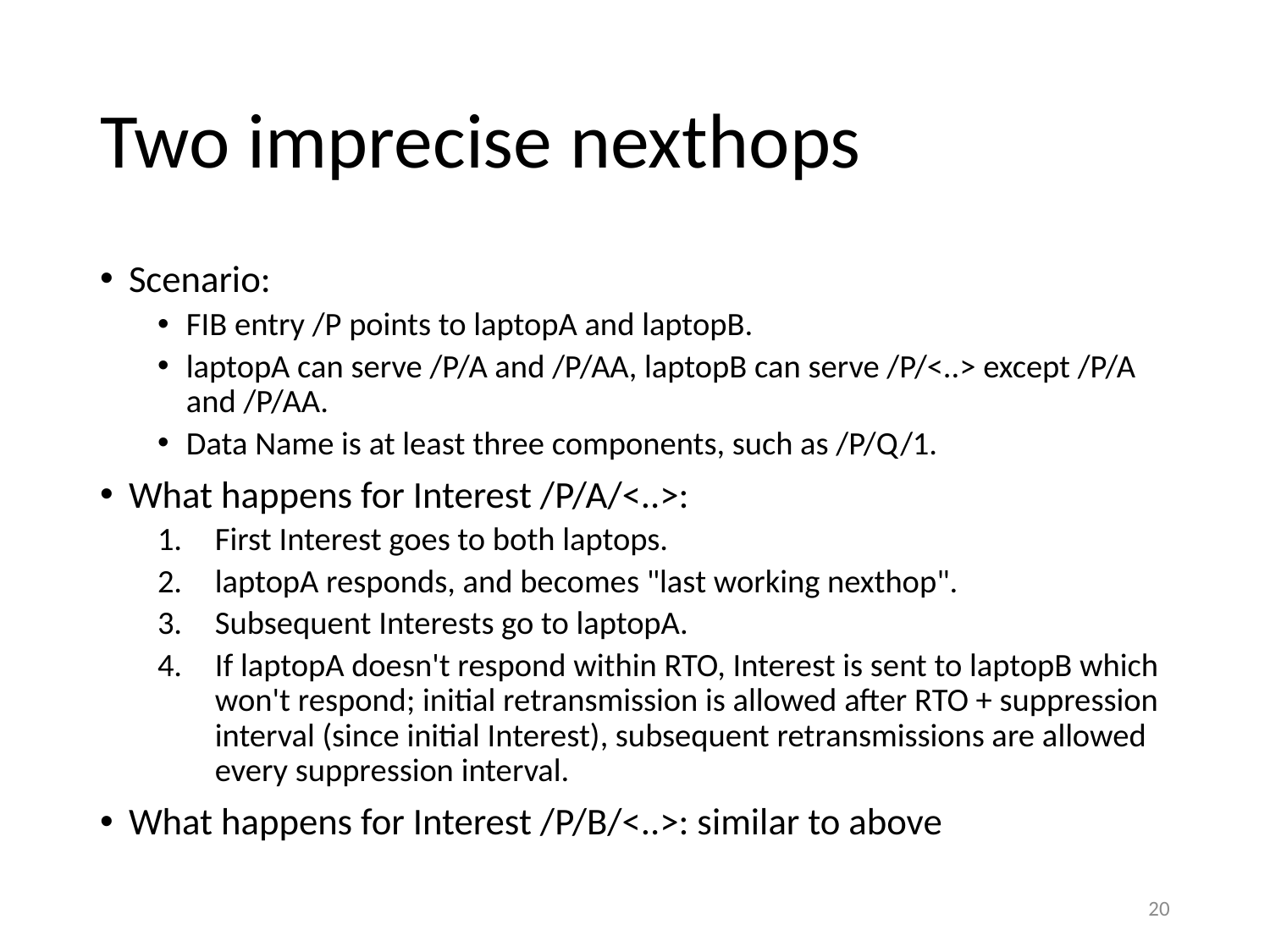

# Two imprecise nexthops
Scenario:
FIB entry /P points to laptopA and laptopB.
laptopA can serve /P/A and /P/AA, laptopB can serve /P/<..> except /P/A and /P/AA.
Data Name is at least three components, such as /P/Q/1.
What happens for Interest /P/A/<..>:
First Interest goes to both laptops.
laptopA responds, and becomes "last working nexthop".
Subsequent Interests go to laptopA.
If laptopA doesn't respond within RTO, Interest is sent to laptopB which won't respond; initial retransmission is allowed after RTO + suppression interval (since initial Interest), subsequent retransmissions are allowed every suppression interval.
What happens for Interest /P/B/<..>: similar to above
20